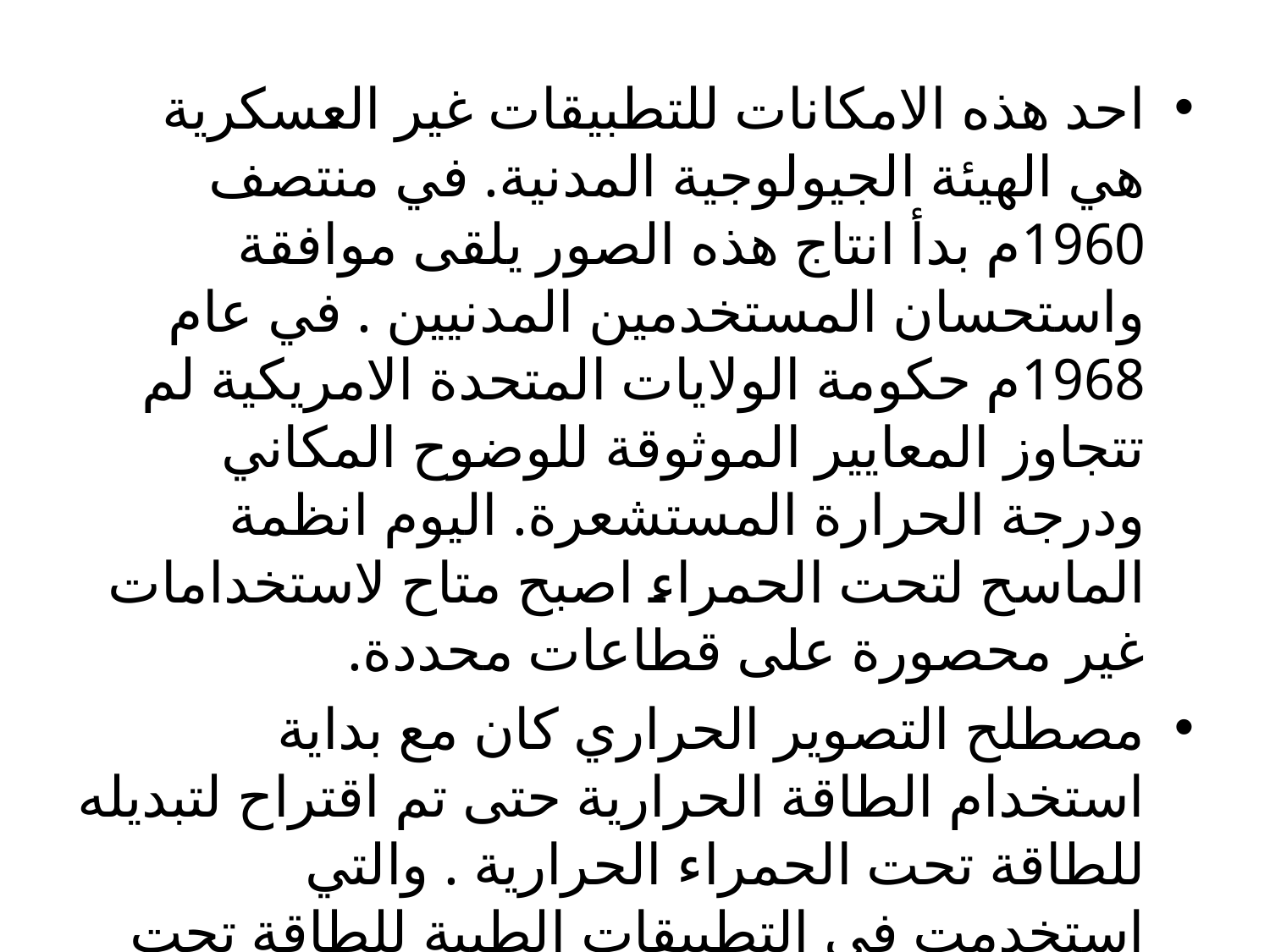

احد هذه الامكانات للتطبيقات غير العسكرية هي الهيئة الجيولوجية المدنية. في منتصف 1960م بدأ انتاج هذه الصور يلقى موافقة واستحسان المستخدمين المدنيين . في عام 1968م حكومة الولايات المتحدة الامريكية لم تتجاوز المعايير الموثوقة للوضوح المكاني ودرجة الحرارة المستشعرة. اليوم انظمة الماسح لتحت الحمراء اصبح متاح لاستخدامات غير محصورة على قطاعات محددة.
مصطلح التصوير الحراري كان مع بداية استخدام الطاقة الحرارية حتى تم اقتراح لتبديله للطاقة تحت الحمراء الحرارية . والتي استخدمت في التطبيقات الطبية للطاقة تحت الحمراء الحرارية .